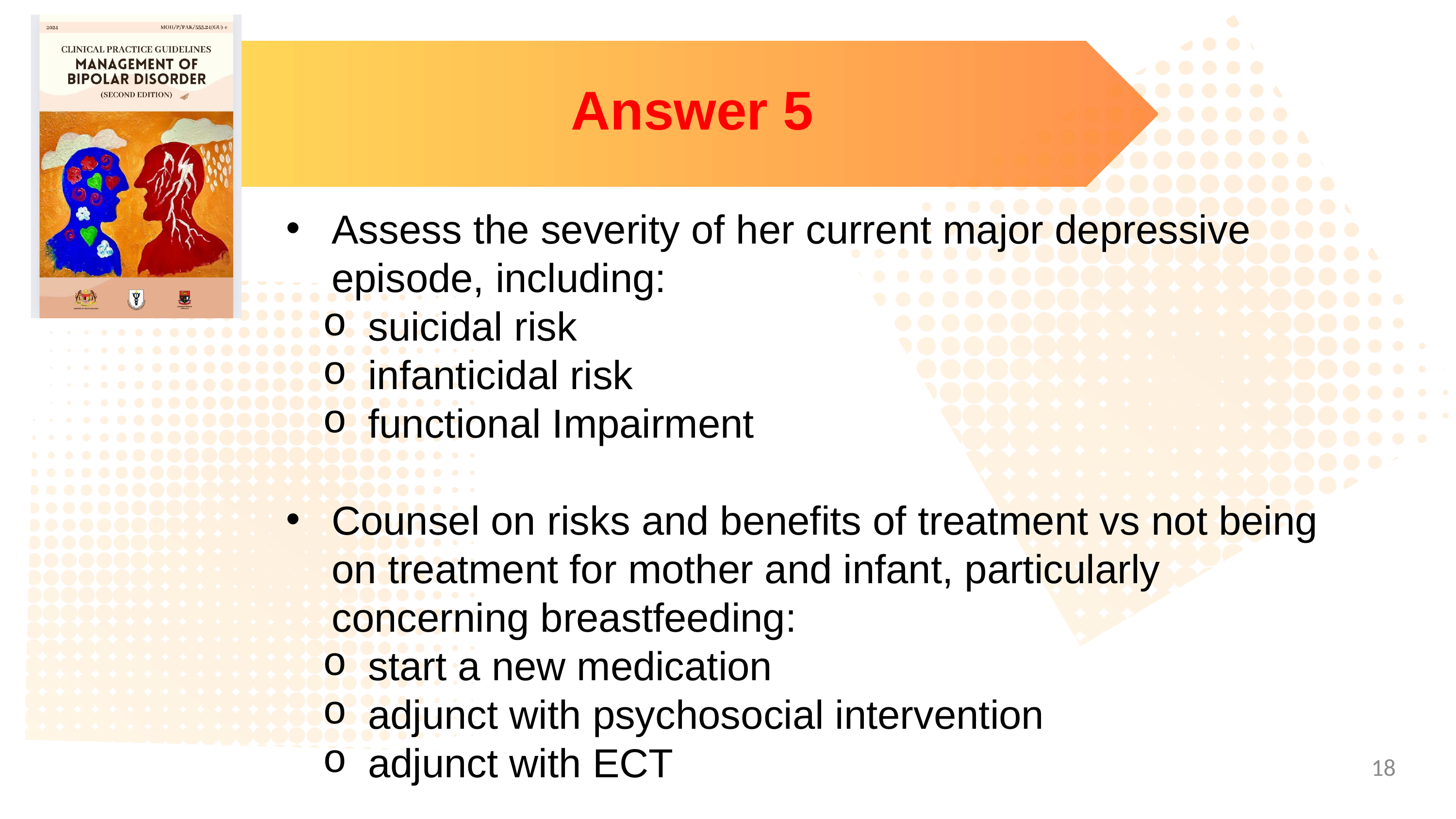

Answer 5

Assess the severity of her current major depressive episode, including:
suicidal risk
infanticidal risk
functional Impairment

Counsel on risks and benefits of treatment vs not being on treatment for mother and infant, particularly concerning breastfeeding:
start a new medication
adjunct with psychosocial intervention
adjunct with ECT

18